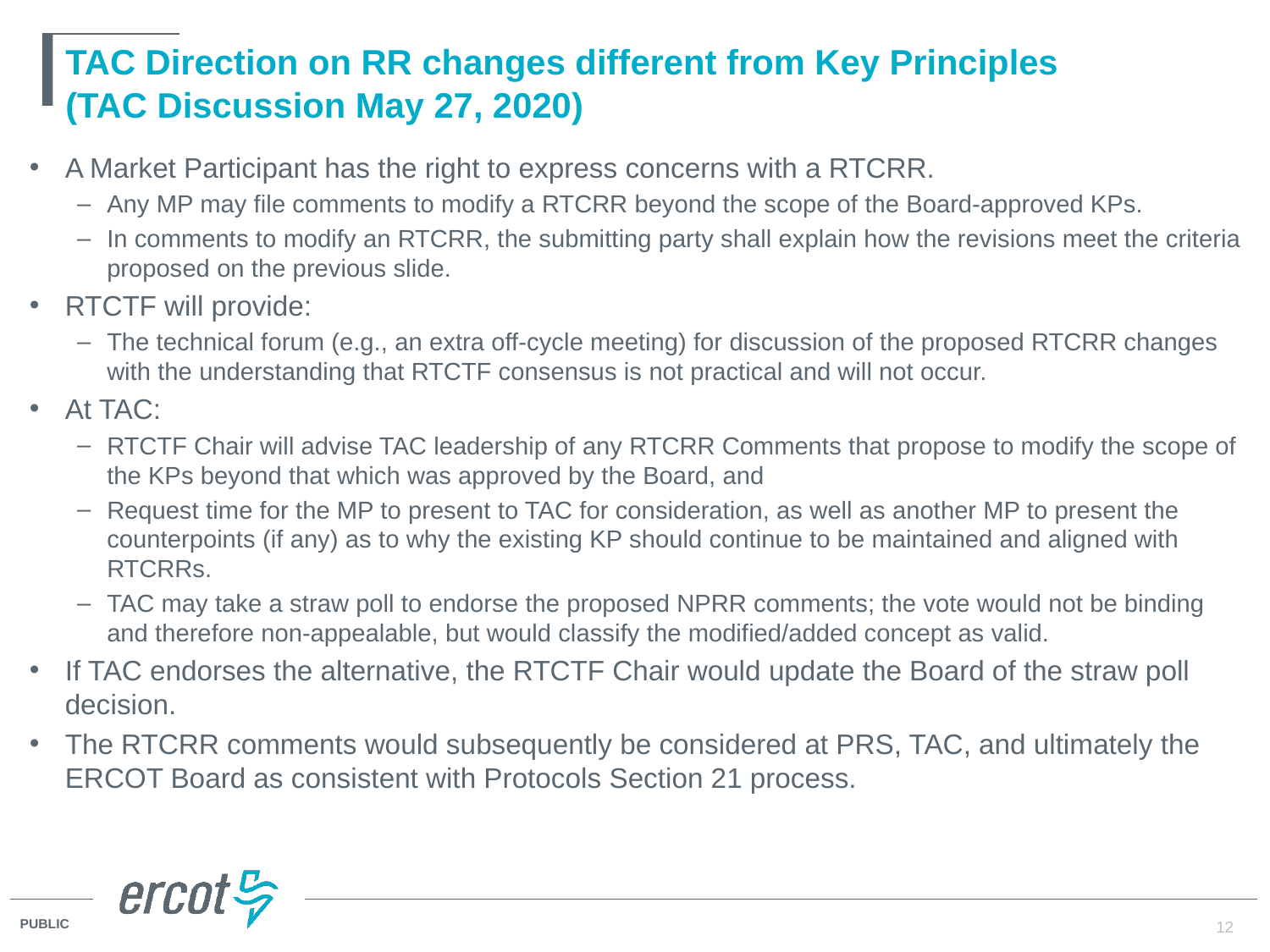

# TAC Direction on RR changes different from Key Principles (TAC Discussion May 27, 2020)
A Market Participant has the right to express concerns with a RTCRR.
Any MP may file comments to modify a RTCRR beyond the scope of the Board-approved KPs.
In comments to modify an RTCRR, the submitting party shall explain how the revisions meet the criteria proposed on the previous slide.
RTCTF will provide:
The technical forum (e.g., an extra off-cycle meeting) for discussion of the proposed RTCRR changes with the understanding that RTCTF consensus is not practical and will not occur.
At TAC:
RTCTF Chair will advise TAC leadership of any RTCRR Comments that propose to modify the scope of the KPs beyond that which was approved by the Board, and
Request time for the MP to present to TAC for consideration, as well as another MP to present the counterpoints (if any) as to why the existing KP should continue to be maintained and aligned with RTCRRs.
TAC may take a straw poll to endorse the proposed NPRR comments; the vote would not be binding and therefore non-appealable, but would classify the modified/added concept as valid.
If TAC endorses the alternative, the RTCTF Chair would update the Board of the straw poll decision.
The RTCRR comments would subsequently be considered at PRS, TAC, and ultimately the ERCOT Board as consistent with Protocols Section 21 process.
12